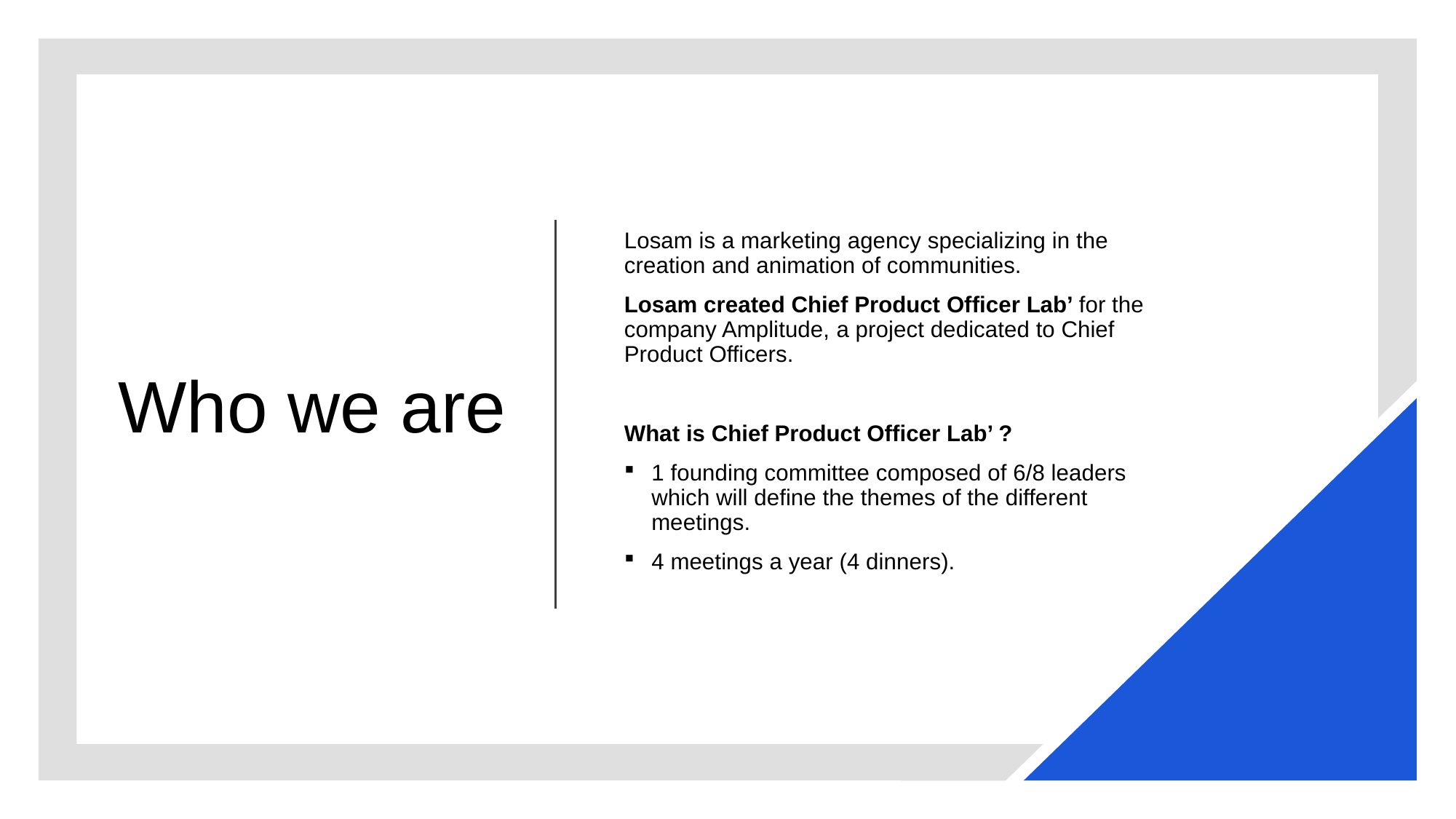

# Who we are
Losam is a marketing agency specializing in the creation and animation of communities.
Losam created Chief Product Officer Lab’ for the company Amplitude, a project dedicated to Chief Product Officers.

What is Chief Product Officer Lab’ ?
1 founding committee composed of 6/8 leaders which will define the themes of the different meetings.
4 meetings a year (4 dinners).